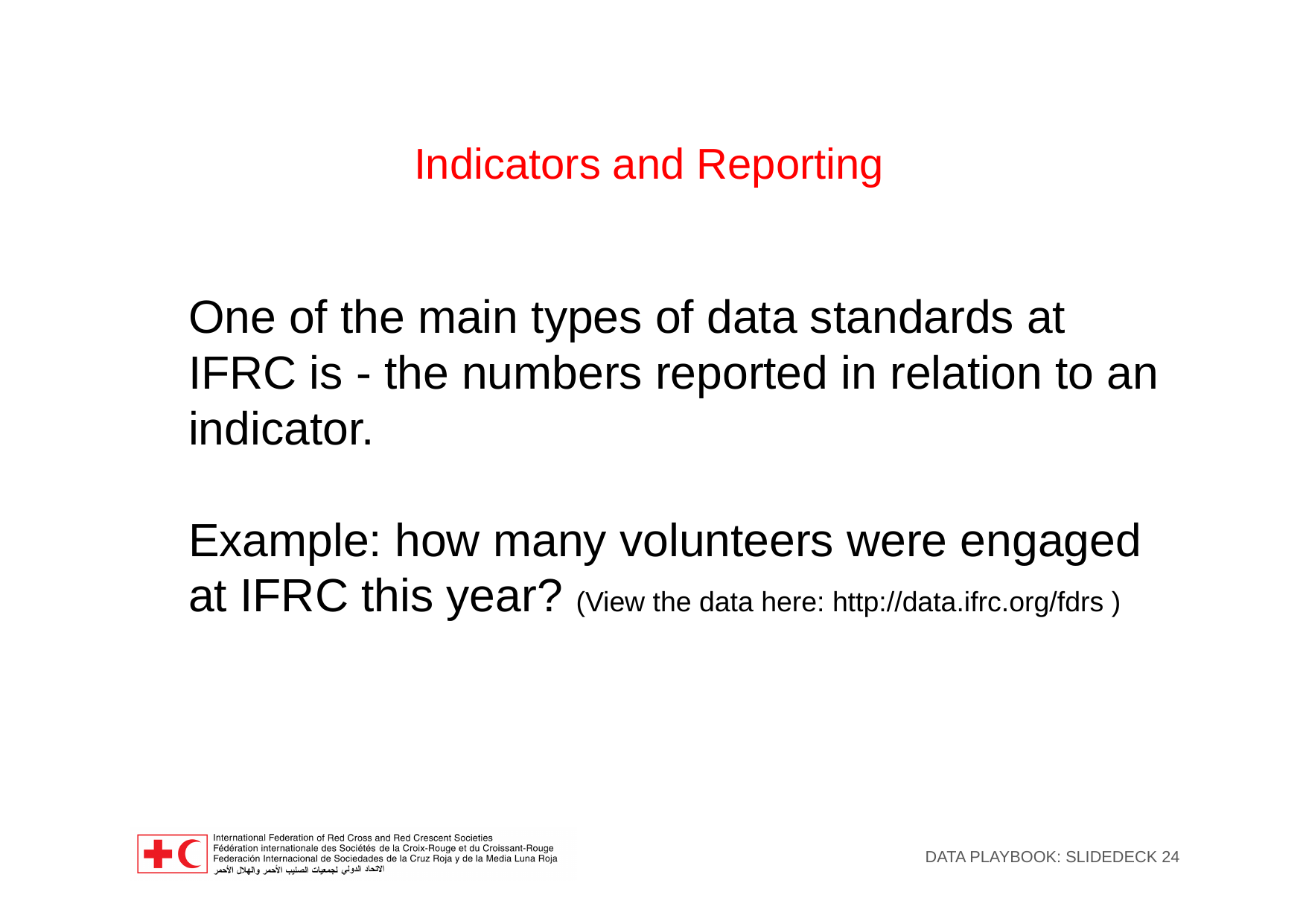

# Indicators and Reporting

One of the main types of data standards at IFRC is - the numbers reported in relation to an indicator.

Example: how many volunteers were engaged at IFRC this year? (View the data here: http://data.ifrc.org/fdrs )